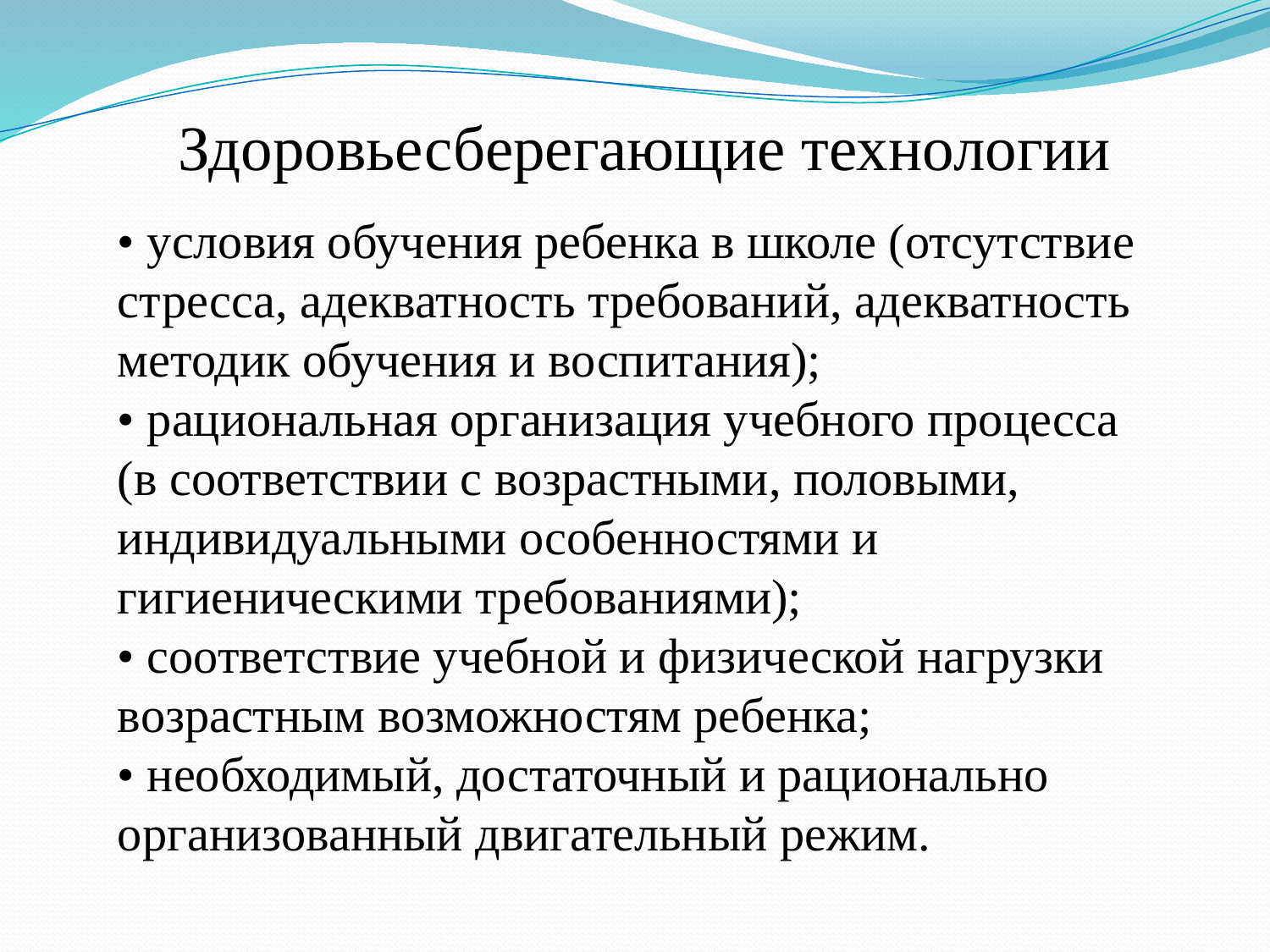

Здоровьесберегающие технологии
• условия обучения ребенка в школе (отсутствие стресса, адекватность требований, адекватность методик обучения и воспитания);
• рациональная организация учебного процесса (в соответствии с возрастными, половыми, индивидуальными особенностями и гигиеническими требованиями);
• соответствие учебной и физической нагрузки возрастным возможностям ребенка;
• необходимый, достаточный и рационально организованный двигательный режим.